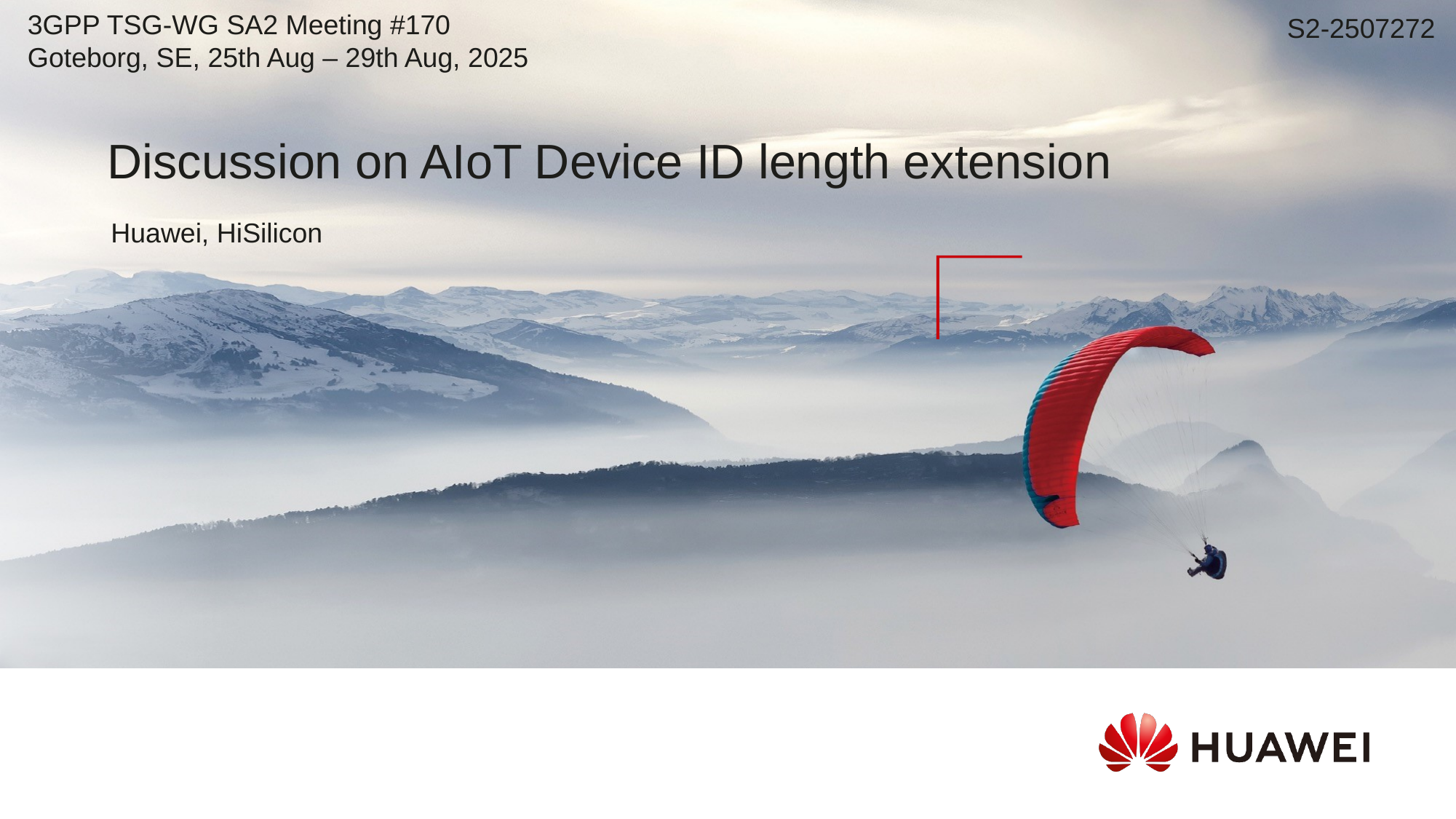

3GPP TSG-WG SA2 Meeting #170
Goteborg, SE, 25th Aug – 29th Aug, 2025
S2-2507272
# Discussion on AIoT Device ID length extension
Huawei, HiSilicon